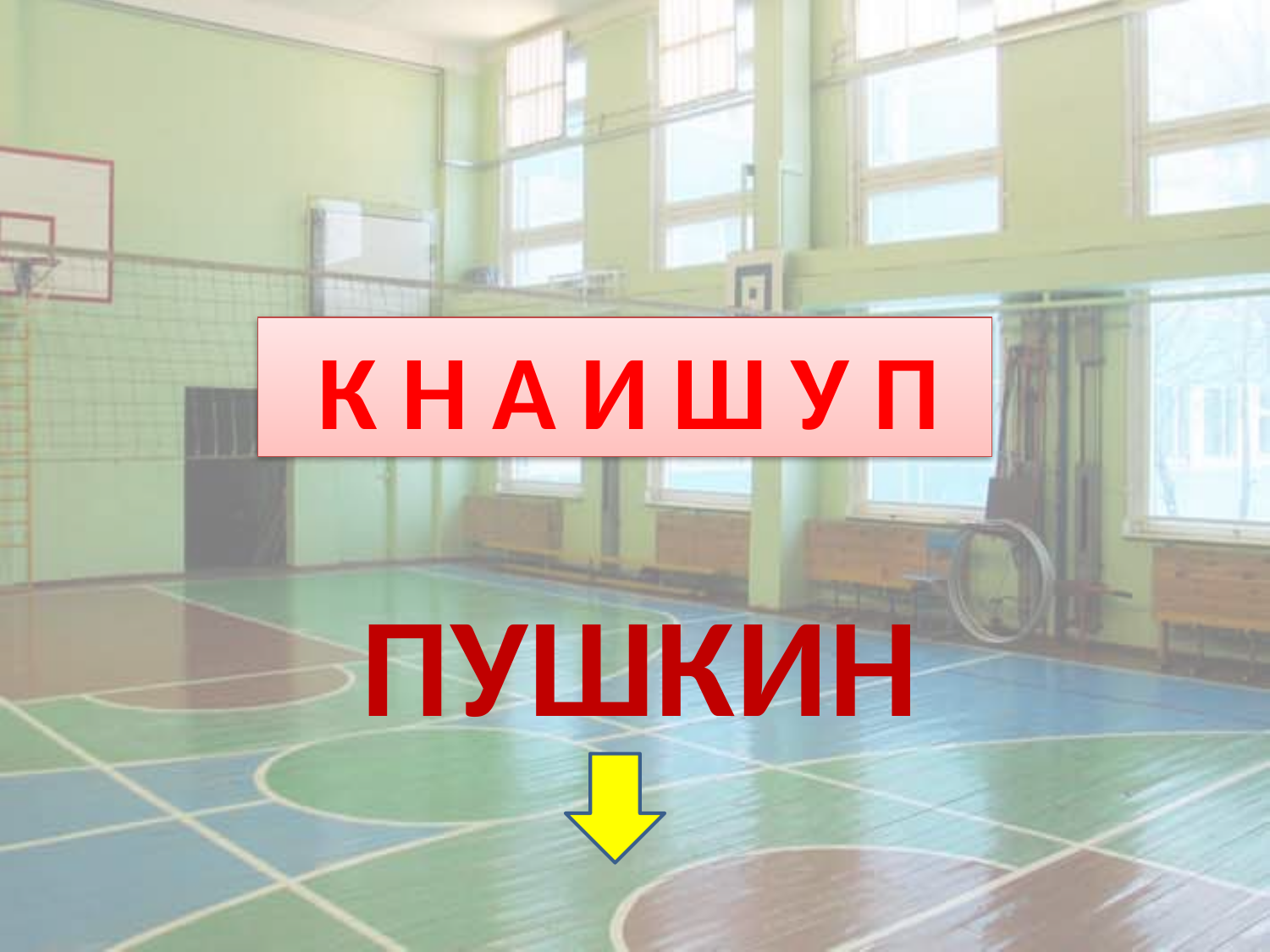

К Н А И Ш У П
# ПУШКИН